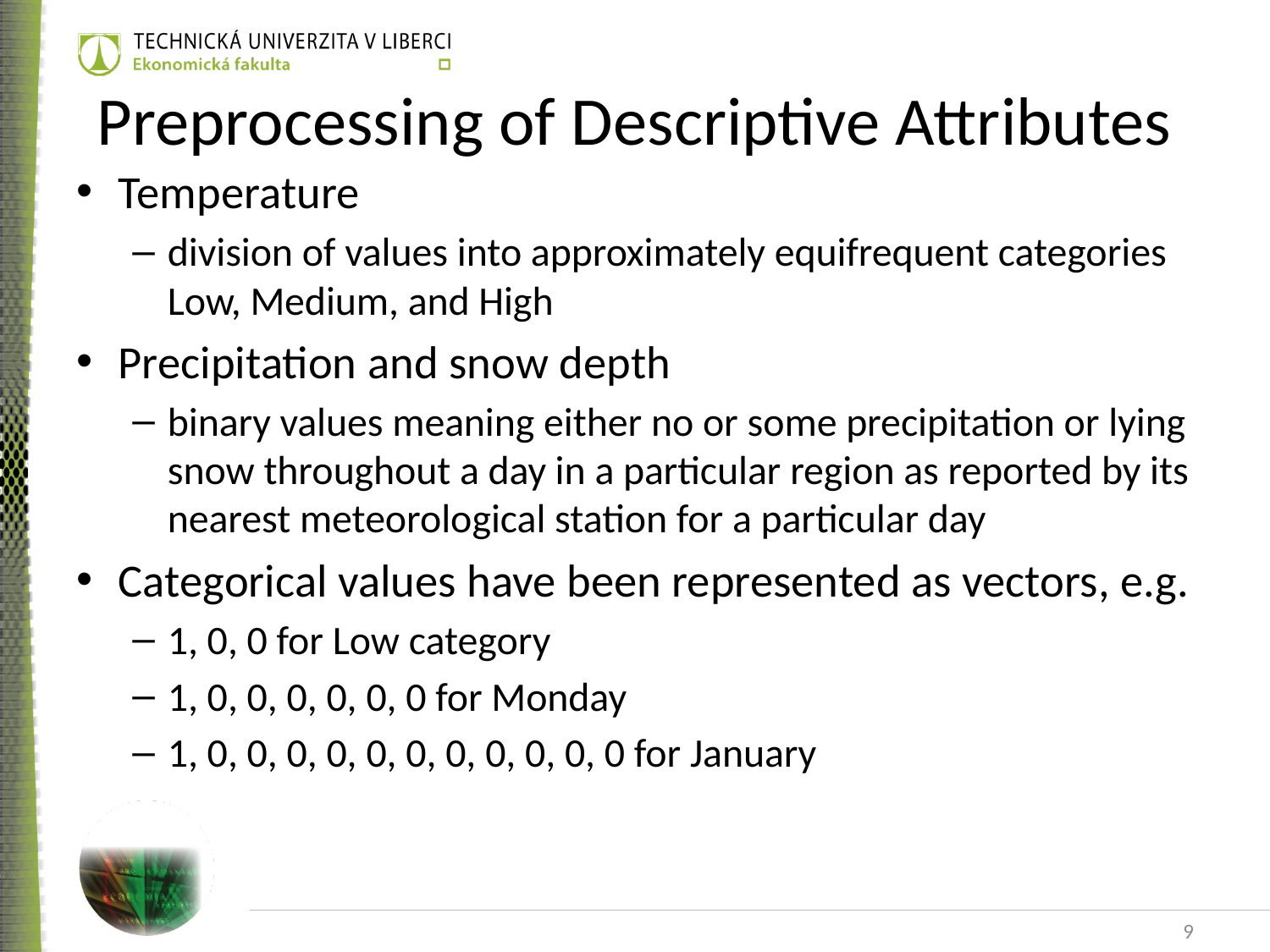

# Preprocessing of Descriptive Attributes
Temperature
division of values into approximately equifrequent categories Low, Medium, and High
Precipitation and snow depth
binary values meaning either no or some precipitation or lying snow throughout a day in a particular region as reported by its nearest meteorological station for a particular day
Categorical values have been represented as vectors, e.g.
1, 0, 0 for Low category
1, 0, 0, 0, 0, 0, 0 for Monday
1, 0, 0, 0, 0, 0, 0, 0, 0, 0, 0, 0 for January
9